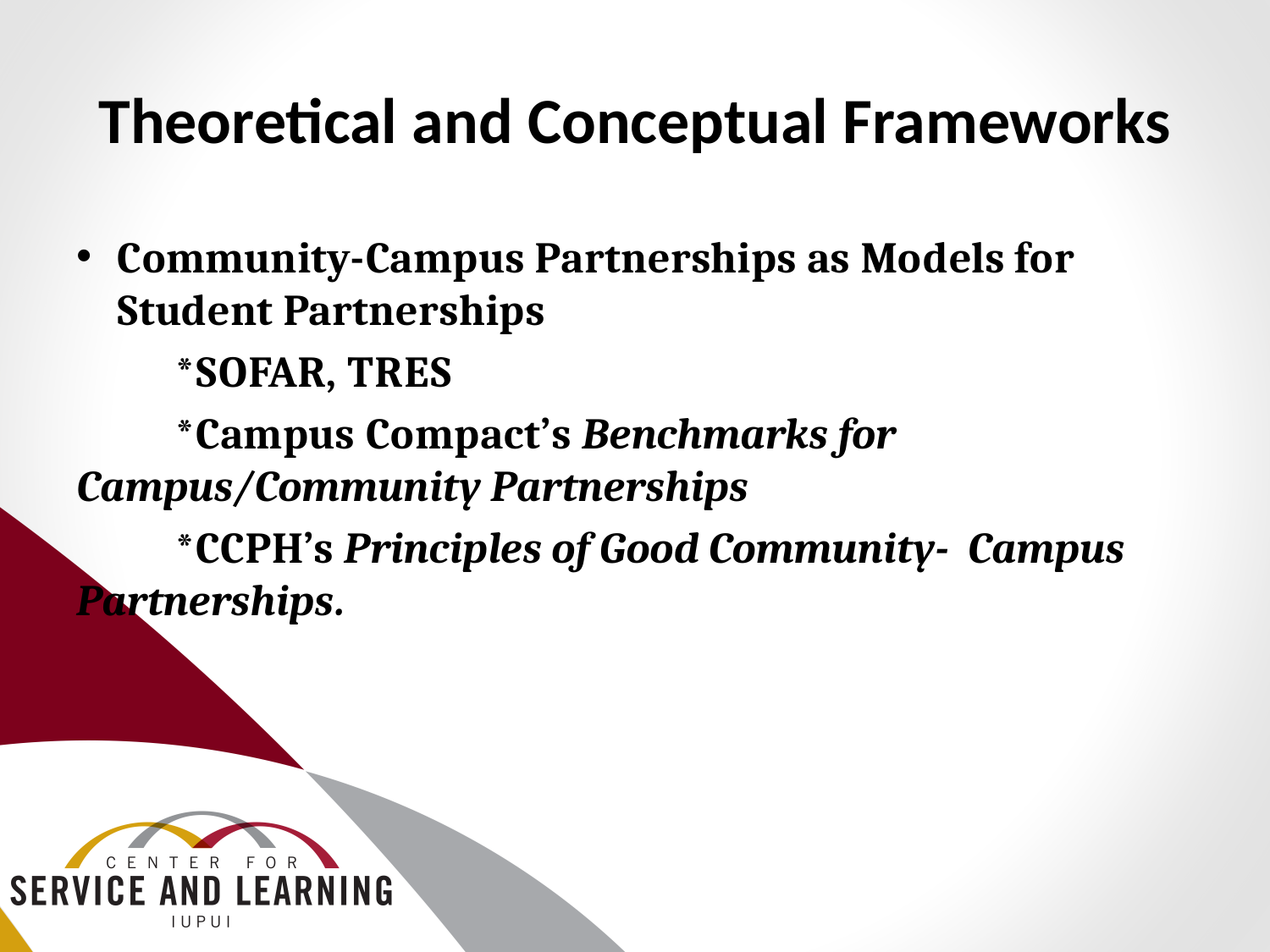

# Theoretical and Conceptual Frameworks
Community-Campus Partnerships as Models for Student Partnerships
	*SOFAR, TRES
	*Campus Compact’s Benchmarks for 			Campus/Community Partnerships
	*CCPH’s Principles of Good Community-		Campus Partnerships.